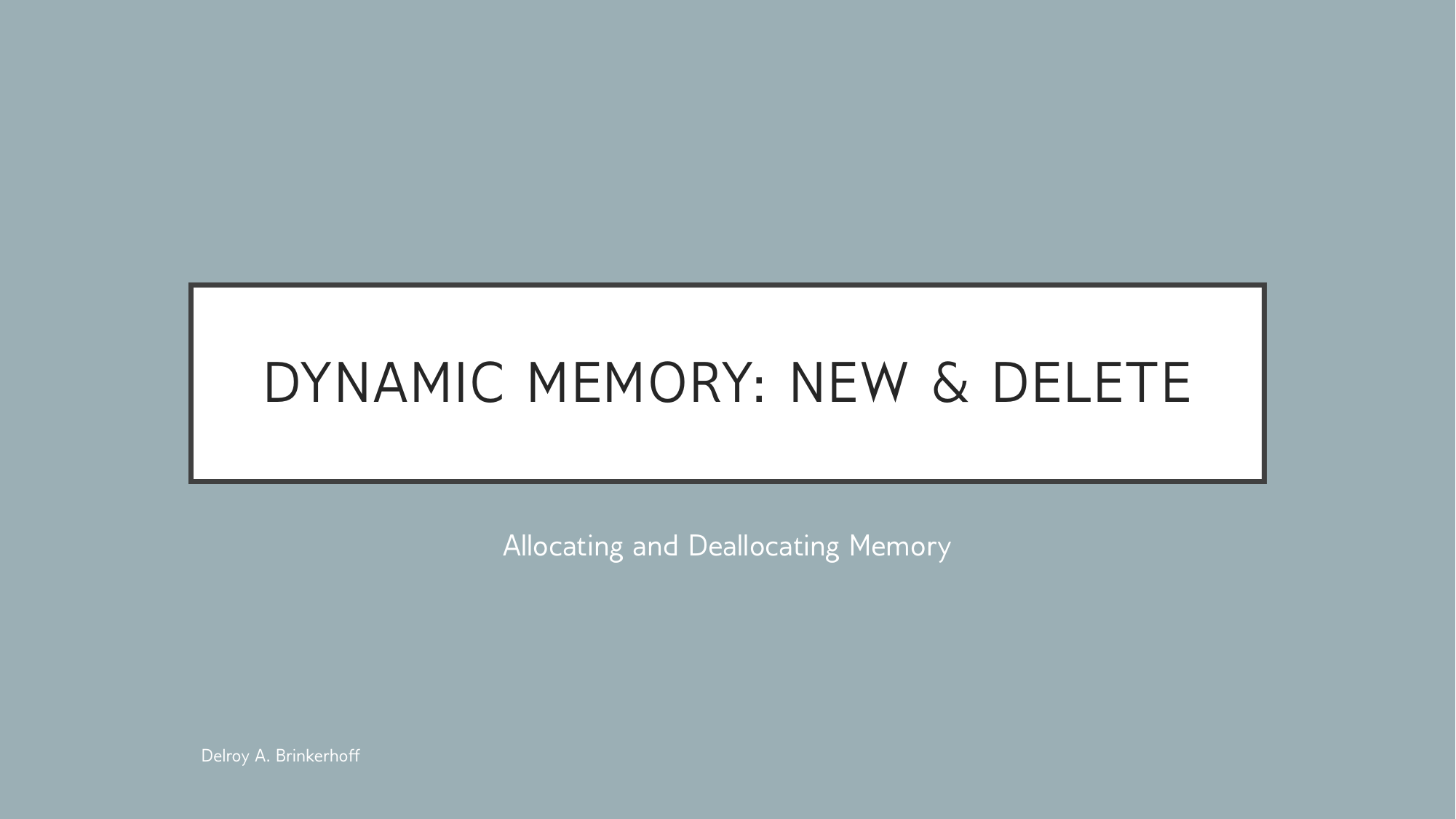

# Dynamic Memory: New & Delete
Allocating and Deallocating Memory
Delroy A. Brinkerhoff